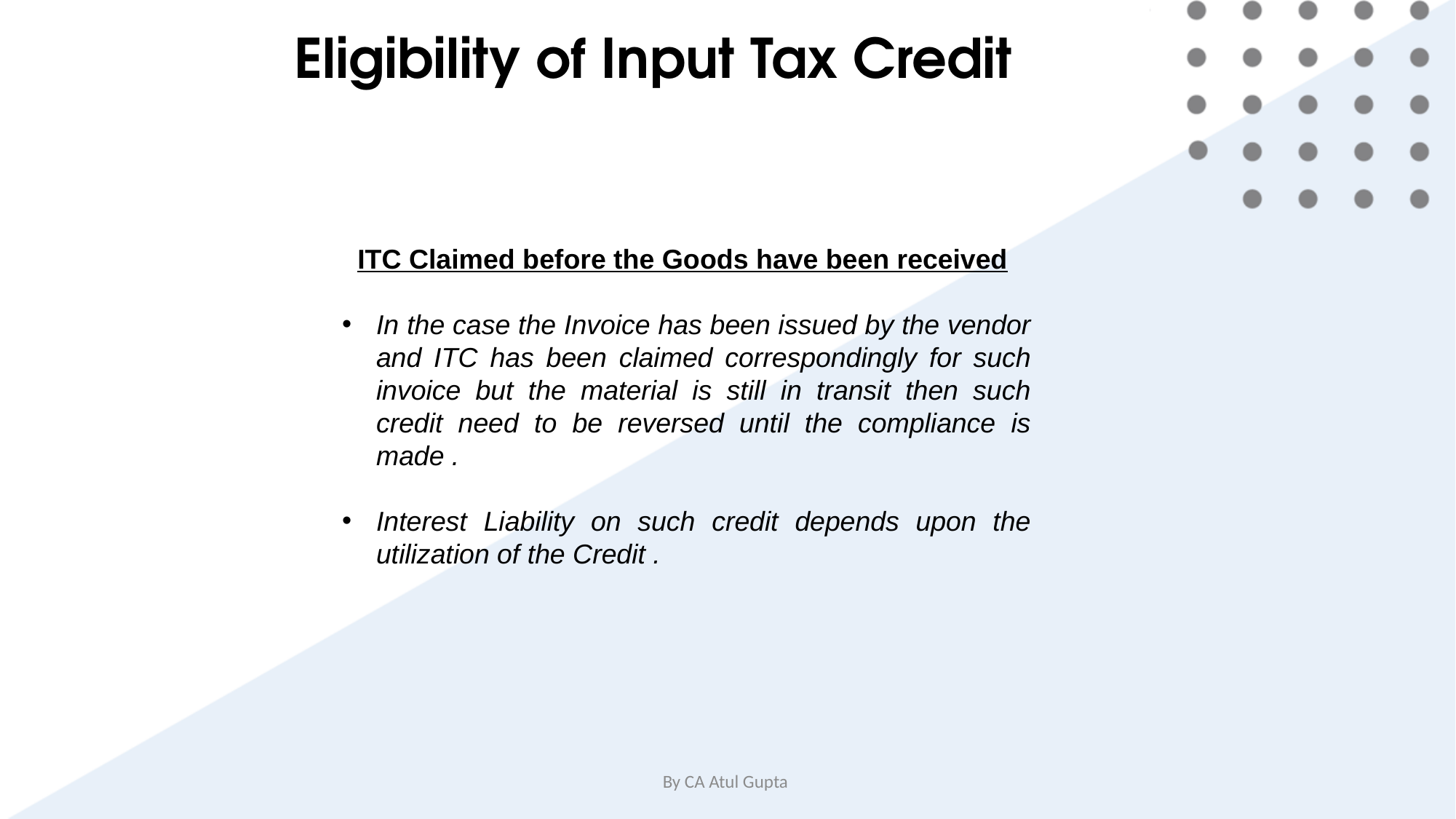

Eligibility of Input Tax Credit
ITC Claimed before the Goods have been received

In the case the Invoice has been issued by the vendor and ITC has been claimed correspondingly for such invoice but the material is still in transit then such credit need to be reversed until the compliance is made .

Interest Liability on such credit depends upon the utilization of the Credit .

By CA Atul Gupta